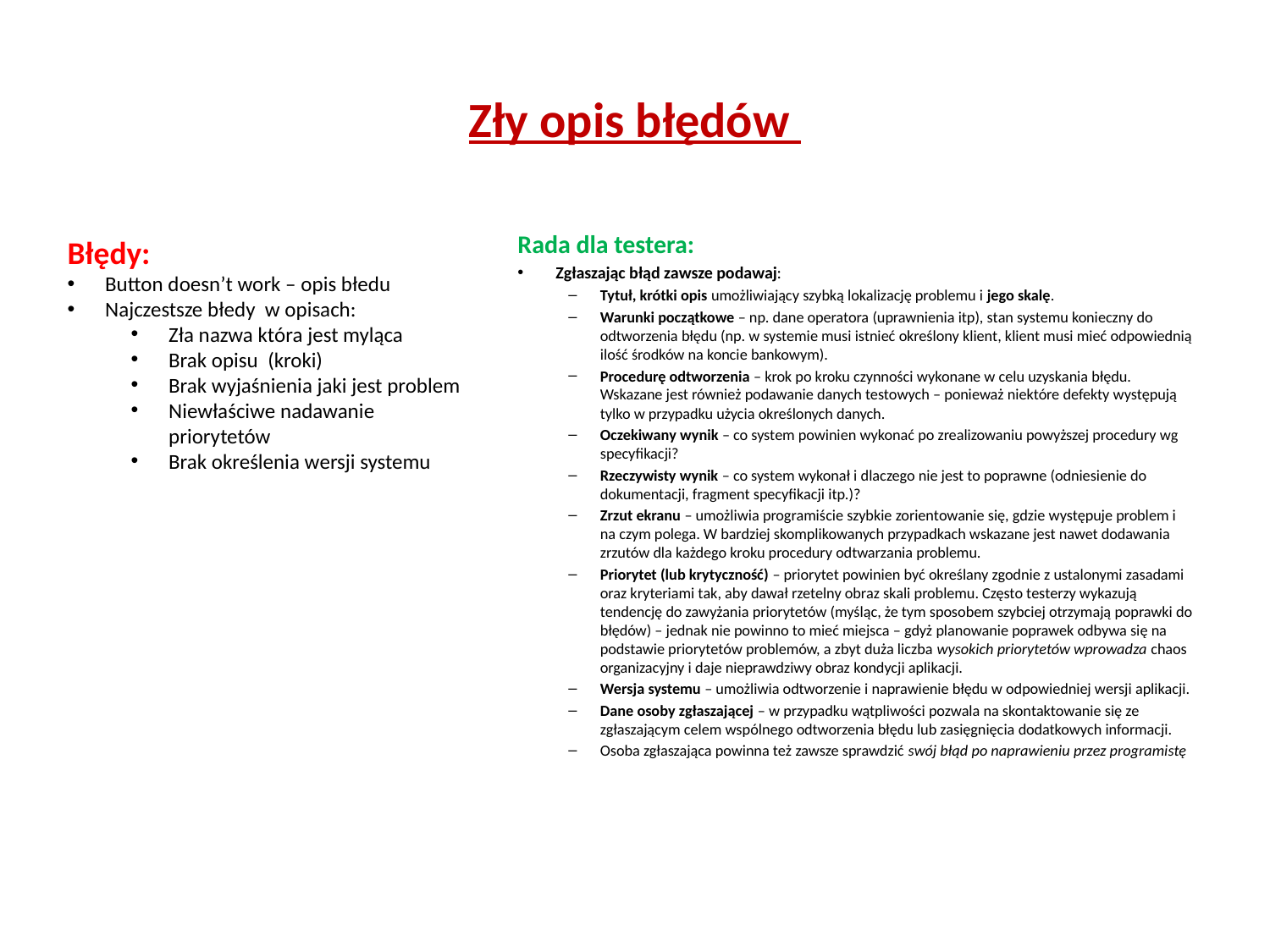

# Zły opis błędów
Rada dla testera:
Zgłaszając błąd zawsze podawaj:
Tytuł, krótki opis umożliwiający szybką lokalizację problemu i jego skalę.
Warunki początkowe – np. dane operatora (uprawnienia itp), stan systemu konieczny do odtworzenia błędu (np. w systemie musi istnieć określony klient, klient musi mieć odpowiednią ilość środków na koncie bankowym).
Procedurę odtworzenia – krok po kroku czynności wykonane w celu uzyskania błędu. Wskazane jest również podawanie danych testowych – ponieważ niektóre defekty występują tylko w przypadku użycia określonych danych.
Oczekiwany wynik – co system powinien wykonać po zrealizowaniu powyższej procedury wg specyfikacji?
Rzeczywisty wynik – co system wykonał i dlaczego nie jest to poprawne (odniesienie do dokumentacji, fragment specyfikacji itp.)?
Zrzut ekranu – umożliwia programiście szybkie zorientowanie się, gdzie występuje problem i na czym polega. W bardziej skomplikowanych przypadkach wskazane jest nawet dodawania zrzutów dla każdego kroku procedury odtwarzania problemu.
Priorytet (lub krytyczność) – priorytet powinien być określany zgodnie z ustalonymi zasadami oraz kryteriami tak, aby dawał rzetelny obraz skali problemu. Często testerzy wykazują tendencję do zawyżania priorytetów (myśląc, że tym sposobem szybciej otrzymają poprawki do błędów) – jednak nie powinno to mieć miejsca – gdyż planowanie poprawek odbywa się na podstawie priorytetów problemów, a zbyt duża liczba wysokich priorytetów wprowadza chaos organizacyjny i daje nieprawdziwy obraz kondycji aplikacji.
Wersja systemu – umożliwia odtworzenie i naprawienie błędu w odpowiedniej wersji aplikacji.
Dane osoby zgłaszającej – w przypadku wątpliwości pozwala na skontaktowanie się ze zgłaszającym celem wspólnego odtworzenia błędu lub zasięgnięcia dodatkowych informacji.
Osoba zgłaszająca powinna też zawsze sprawdzić swój błąd po naprawieniu przez programistę
Błędy:
Button doesn’t work – opis błedu
Najczestsze błedy  w opisach:
Zła nazwa która jest myląca
Brak opisu  (kroki)
Brak wyjaśnienia jaki jest problem
Niewłaściwe nadawanie priorytetów
Brak określenia wersji systemu